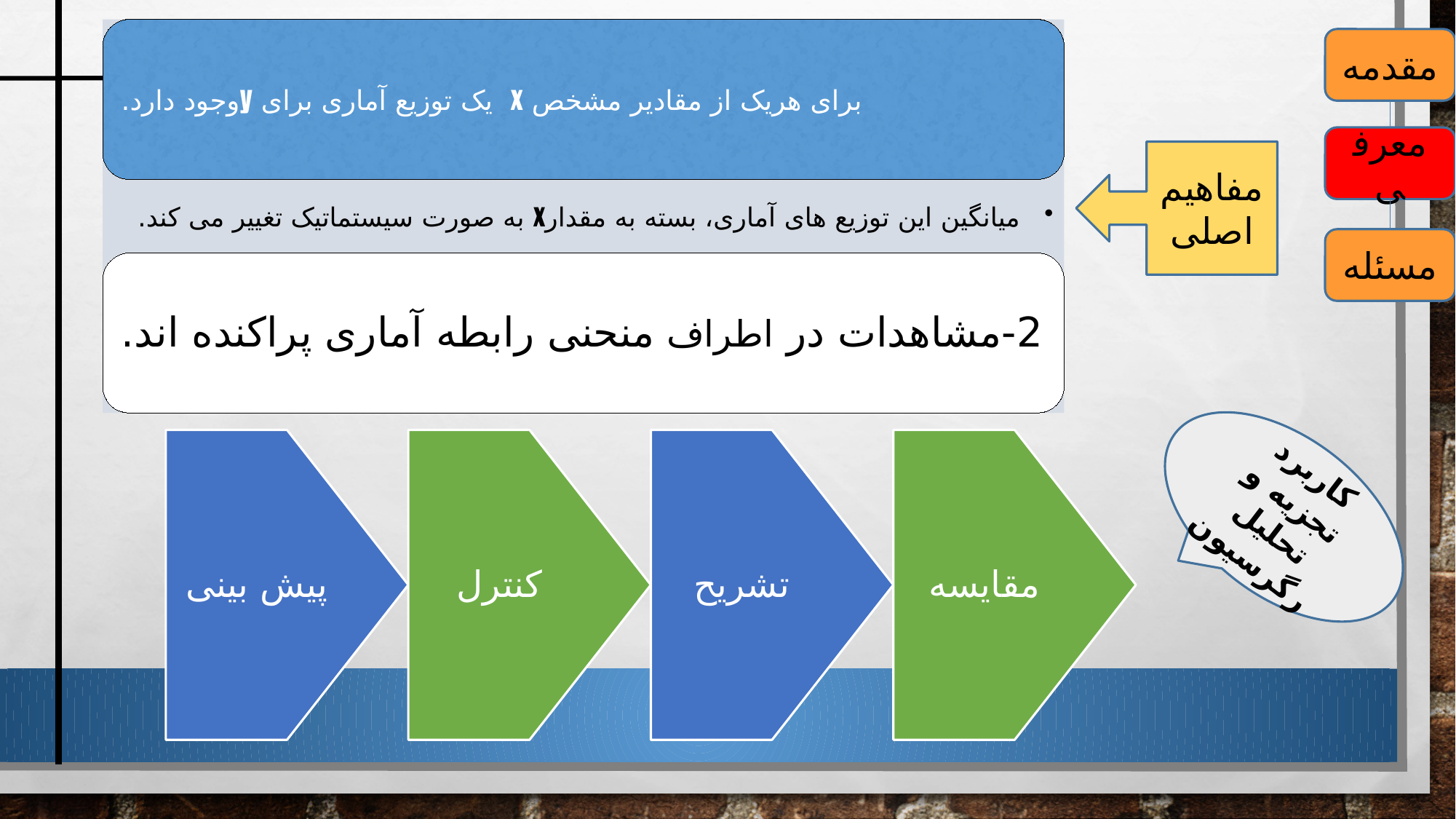

برای هریک از مقادیر مشخص x  یک توزیع آماری برای yوجود دارد.
2-مشاهدات در اطراف منحنی رابطه آماری پراکنده اند.
میانگین این توزیع های آماری، بسته به مقدارx به صورت سیستماتیک تغییر می کند.
مقدمه
معرفی
مسئله
مفاهیم اصلی
پیش بینی
کنترل
تشریح
مقایسه
کاربرد تجزیه و تحلیل رگرسیون